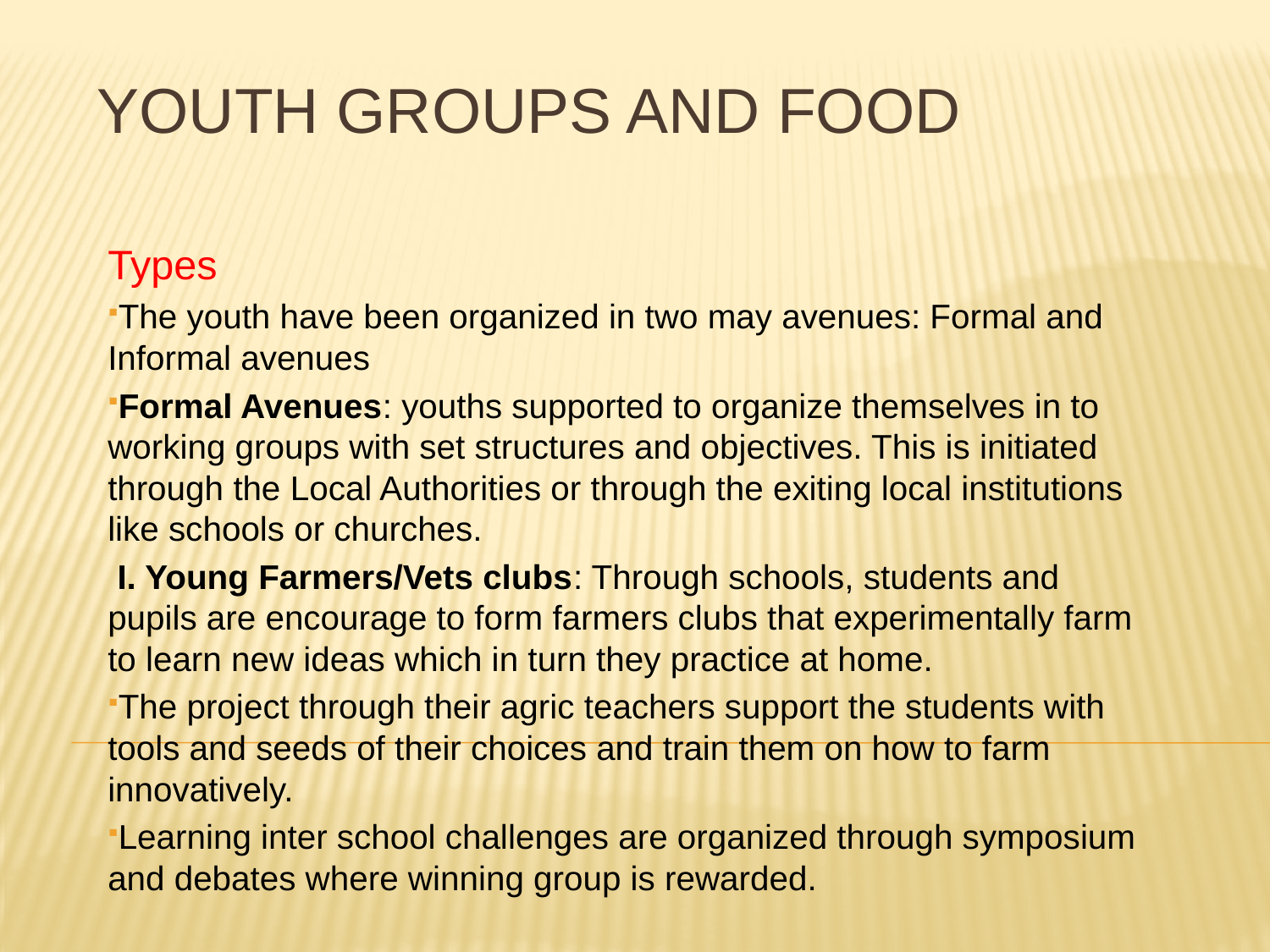

# Youth Groups and Food
Types
The youth have been organized in two may avenues: Formal and Informal avenues
Formal Avenues: youths supported to organize themselves in to working groups with set structures and objectives. This is initiated through the Local Authorities or through the exiting local institutions like schools or churches.
 I. Young Farmers/Vets clubs: Through schools, students and pupils are encourage to form farmers clubs that experimentally farm to learn new ideas which in turn they practice at home.
The project through their agric teachers support the students with tools and seeds of their choices and train them on how to farm innovatively.
Learning inter school challenges are organized through symposium and debates where winning group is rewarded.